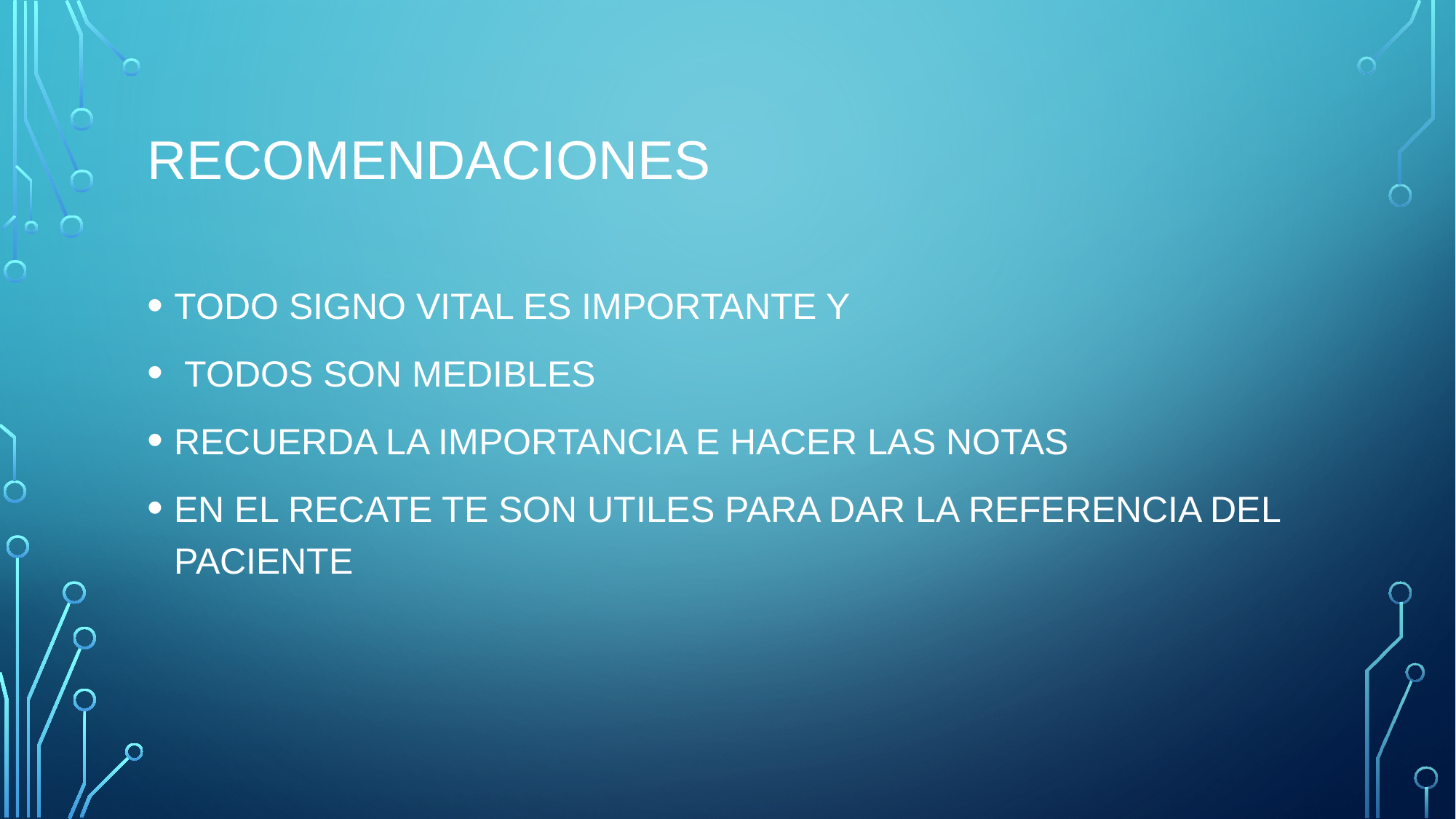

# RECOMENDACIONES
TODO SIGNO VITAL ES IMPORTANTE Y
 TODOS SON MEDIBLES
RECUERDA LA IMPORTANCIA E HACER LAS NOTAS
EN EL RECATE TE SON UTILES PARA DAR LA REFERENCIA DEL PACIENTE